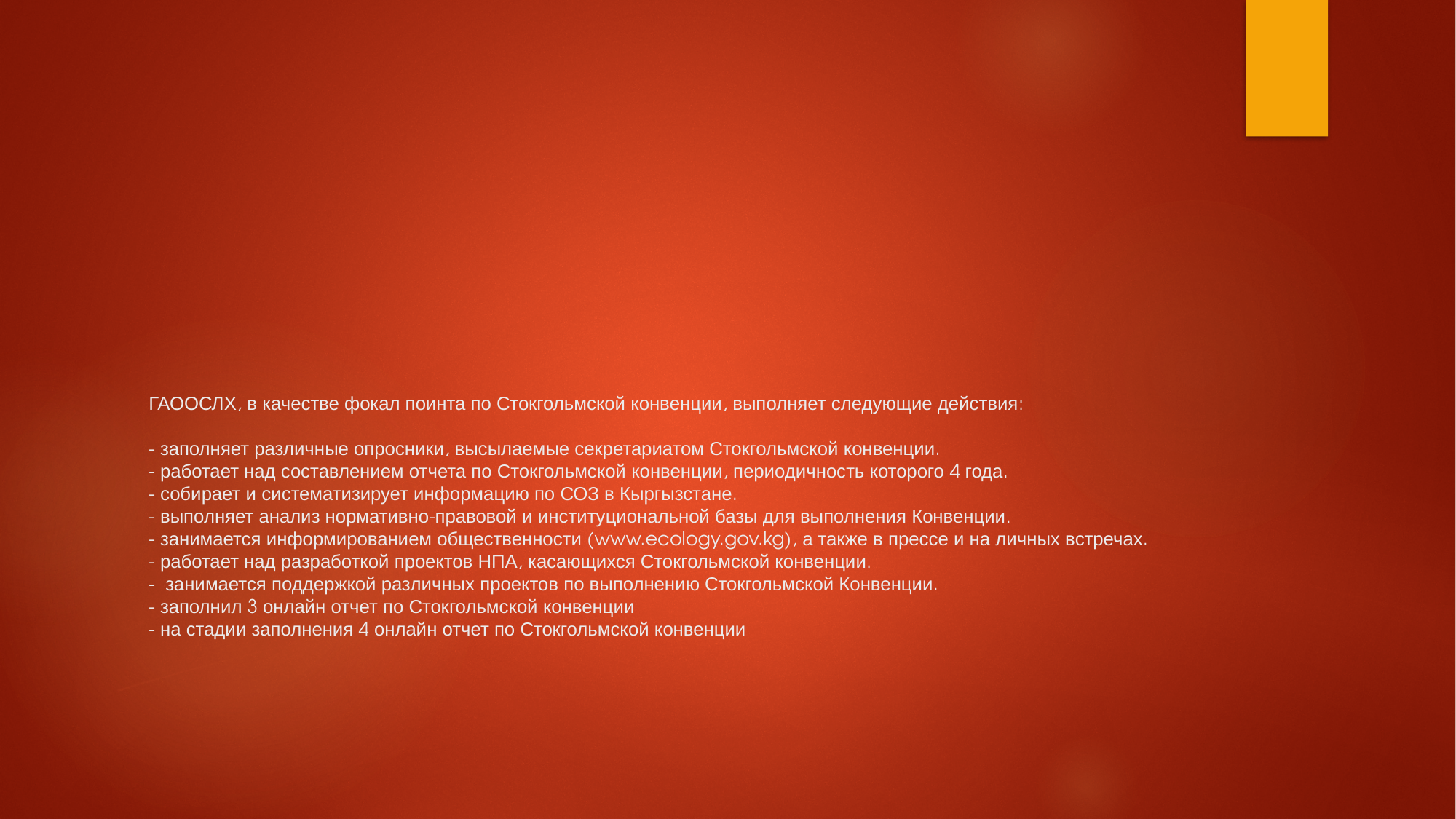

# ГАООСЛХ, в качестве фокал поинта по Стокгольмской конвенции, выполняет следующие действия: - заполняет различные опросники, высылаемые секретариатом Стокгольмской конвенции. - работает над составлением отчета по Стокгольмской конвенции, периодичность которого 4 года. - собирает и систематизирует информацию по СОЗ в Кыргызстане. - выполняет анализ нормативно-правовой и институциональной базы для выполнения Конвенции. - занимается информированием общественности (www.ecology.gov.kg), а также в прессе и на личных встречах. - работает над разработкой проектов НПА, касающихся Стокгольмской конвенции. -  занимается поддержкой различных проектов по выполнению Стокгольмской Конвенции. - заполнил 3 онлайн отчет по Стокгольмской конвенции - на стадии заполнения 4 онлайн отчет по Стокгольмской конвенции